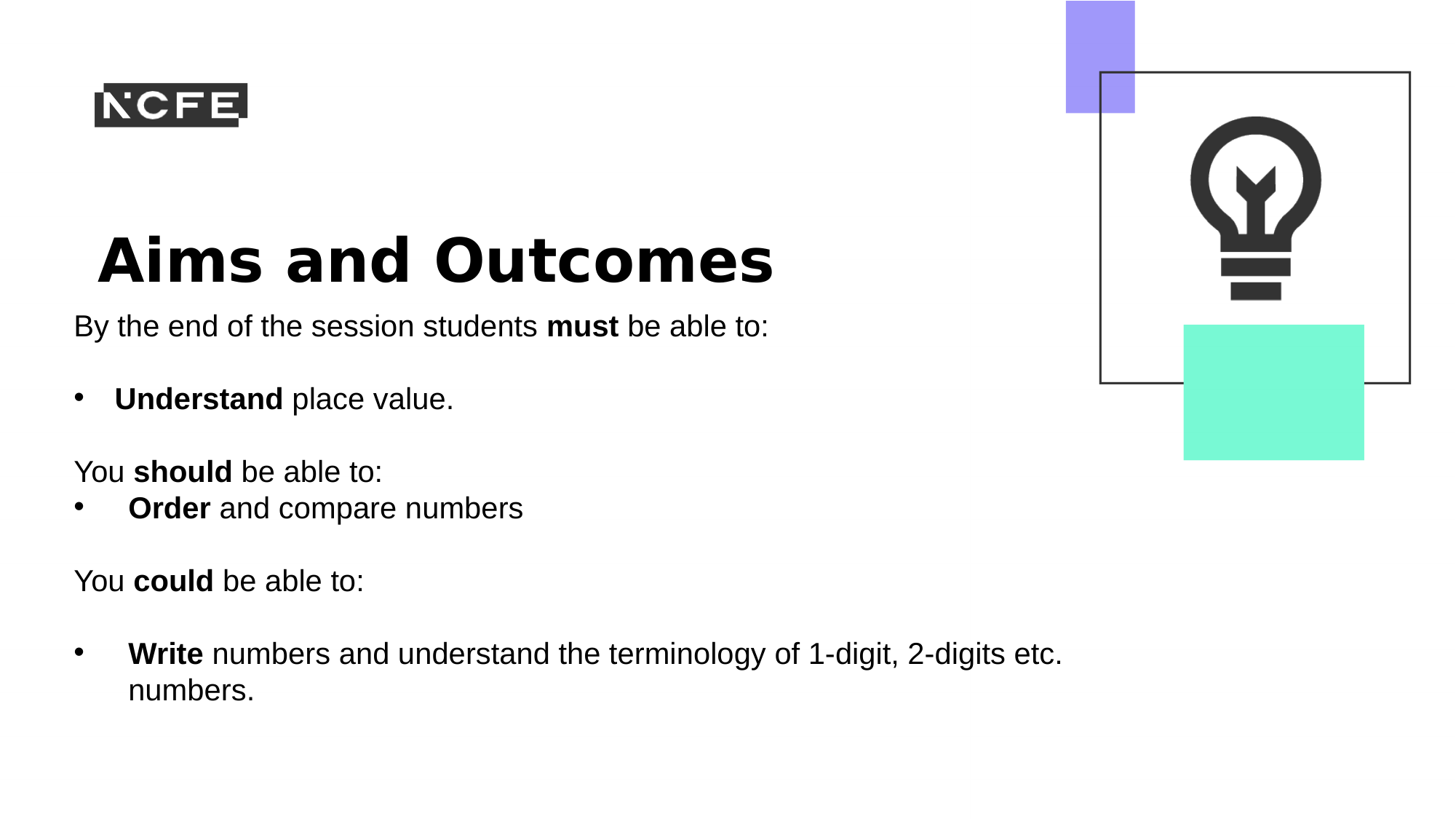

By the end of the session students must be able to:

Understand place value.

You should be able to:
Order and compare numbers

You could be able to:

Write numbers and understand the terminology of 1-digit, 2-digits etc. numbers.